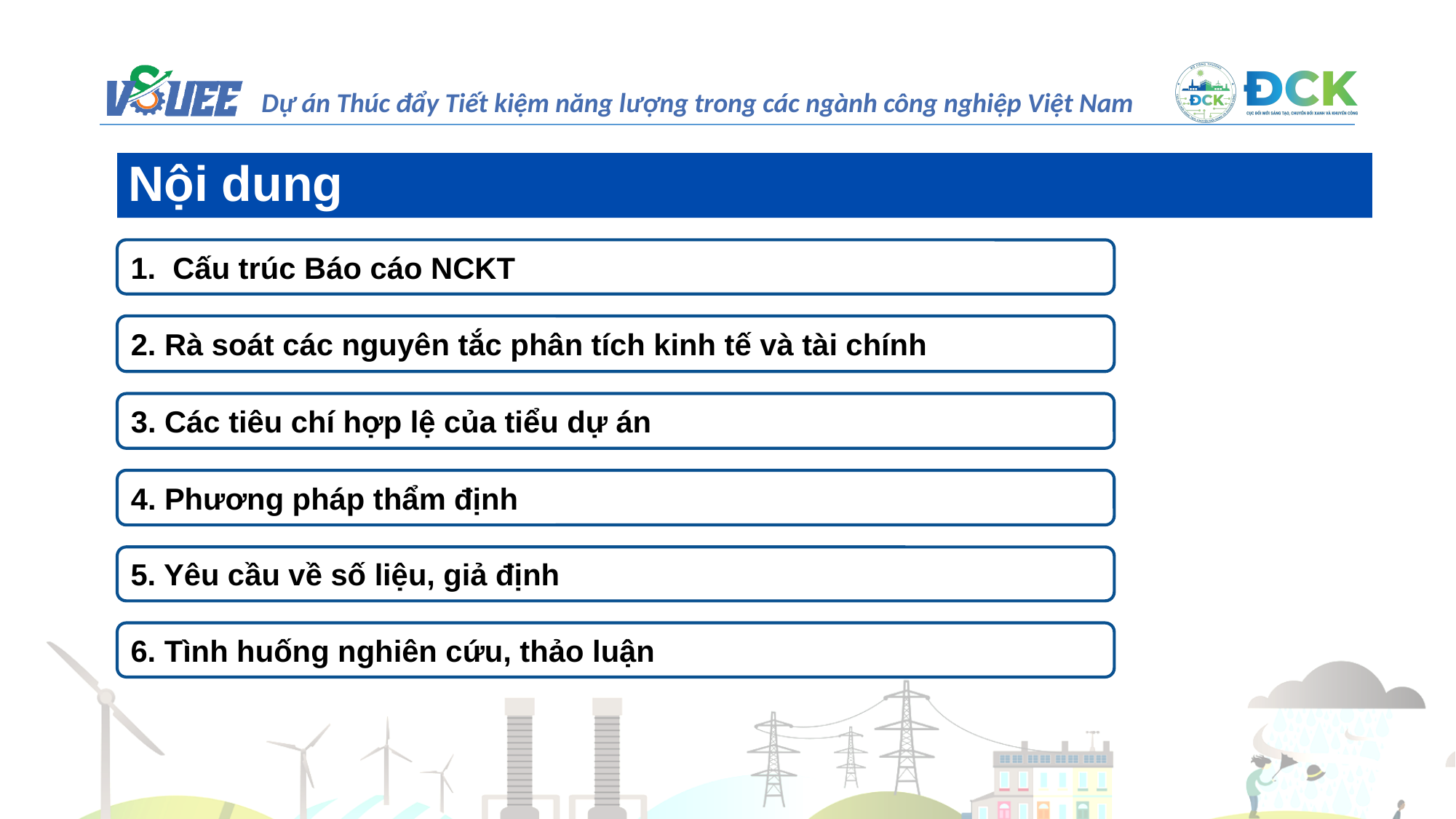

Nội dung
1.  Cấu trúc Báo cáo NCKT
2. Rà soát các nguyên tắc phân tích kinh tế và tài chính
3. Các tiêu chí hợp lệ của tiểu dự án
4. Phương pháp thẩm định
5. Yêu cầu về số liệu, giả định
6. Tình huống nghiên cứu, thảo luận